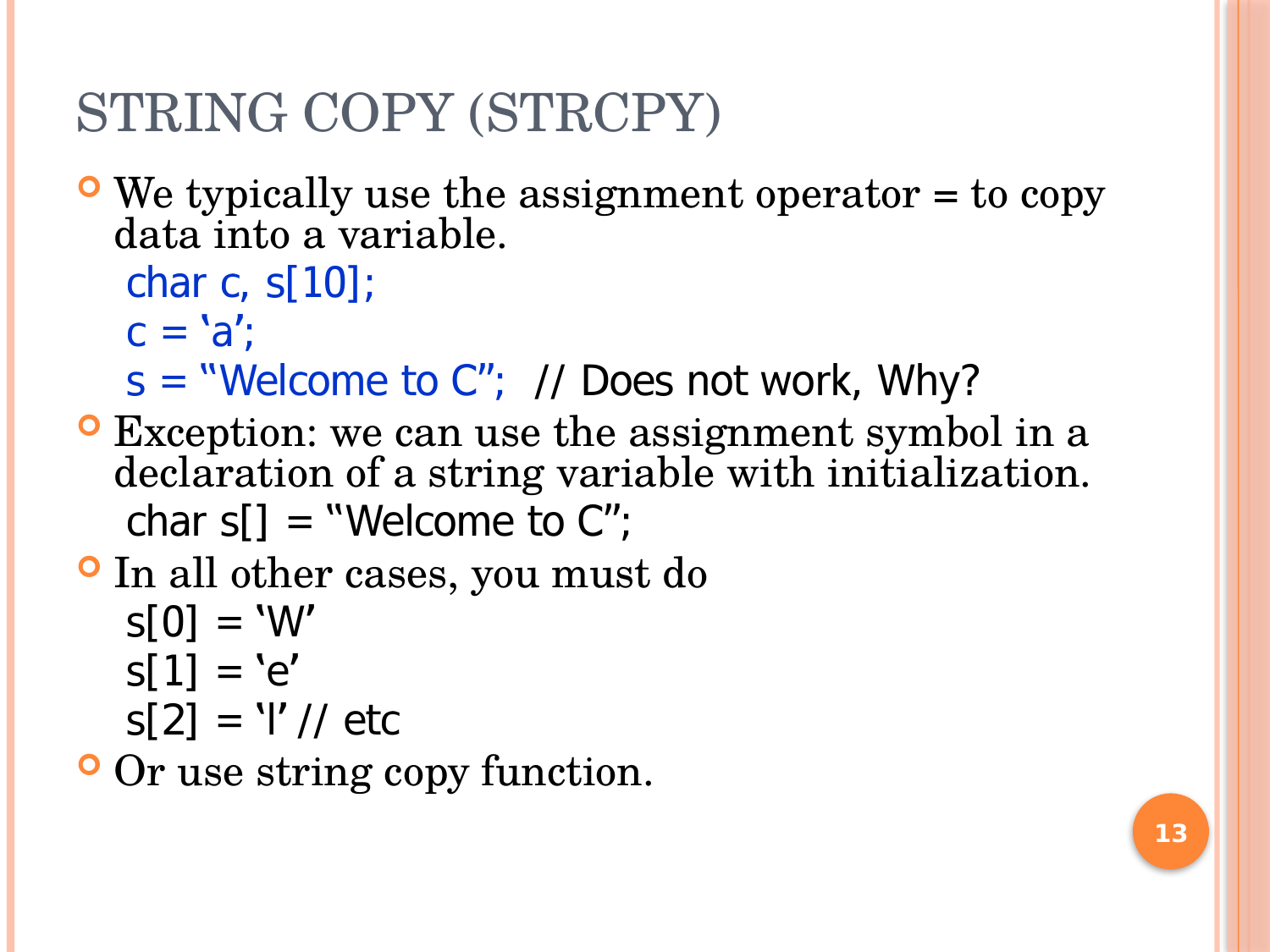

# String Copy (strcpy)
We typically use the assignment operator = to copy data into a variable.
char c, s[10];
c = ‘a’;
s = “Welcome to C”;  // Does not work, Why?
Exception: we can use the assignment symbol in a declaration of a string variable with initialization.
char s[] = “Welcome to C”;
In all other cases, you must do
s[0] = ‘W’
s[1] = ‘e’
s[2] = ‘l’ // etc
Or use string copy function.
13